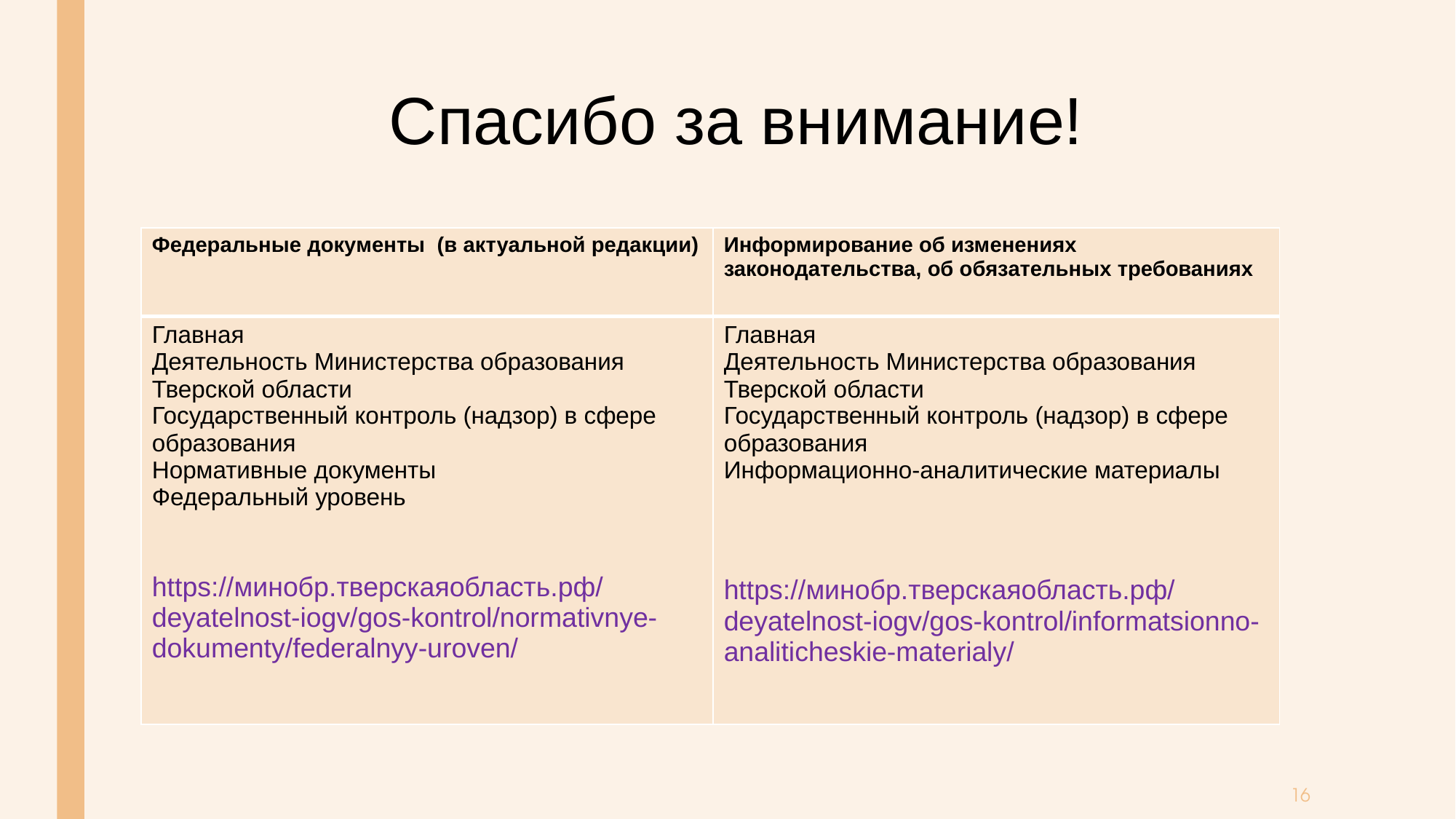

# Спасибо за внимание!
| Федеральные документы (в актуальной редакции) | Информирование об изменениях законодательства, об обязательных требованиях |
| --- | --- |
| Главная Деятельность Министерства образования Тверской области Государственный контроль (надзор) в сфере образования Нормативные документы Федеральный уровень https://минобр.тверскаяобласть.рф/deyatelnost-iogv/gos-kontrol/normativnye-dokumenty/federalnyy-uroven/ | Главная Деятельность Министерства образования Тверской области Государственный контроль (надзор) в сфере образования Информационно-аналитические материалы https://минобр.тверскаяобласть.рф/deyatelnost-iogv/gos-kontrol/informatsionno-analiticheskie-materialy/ |
16